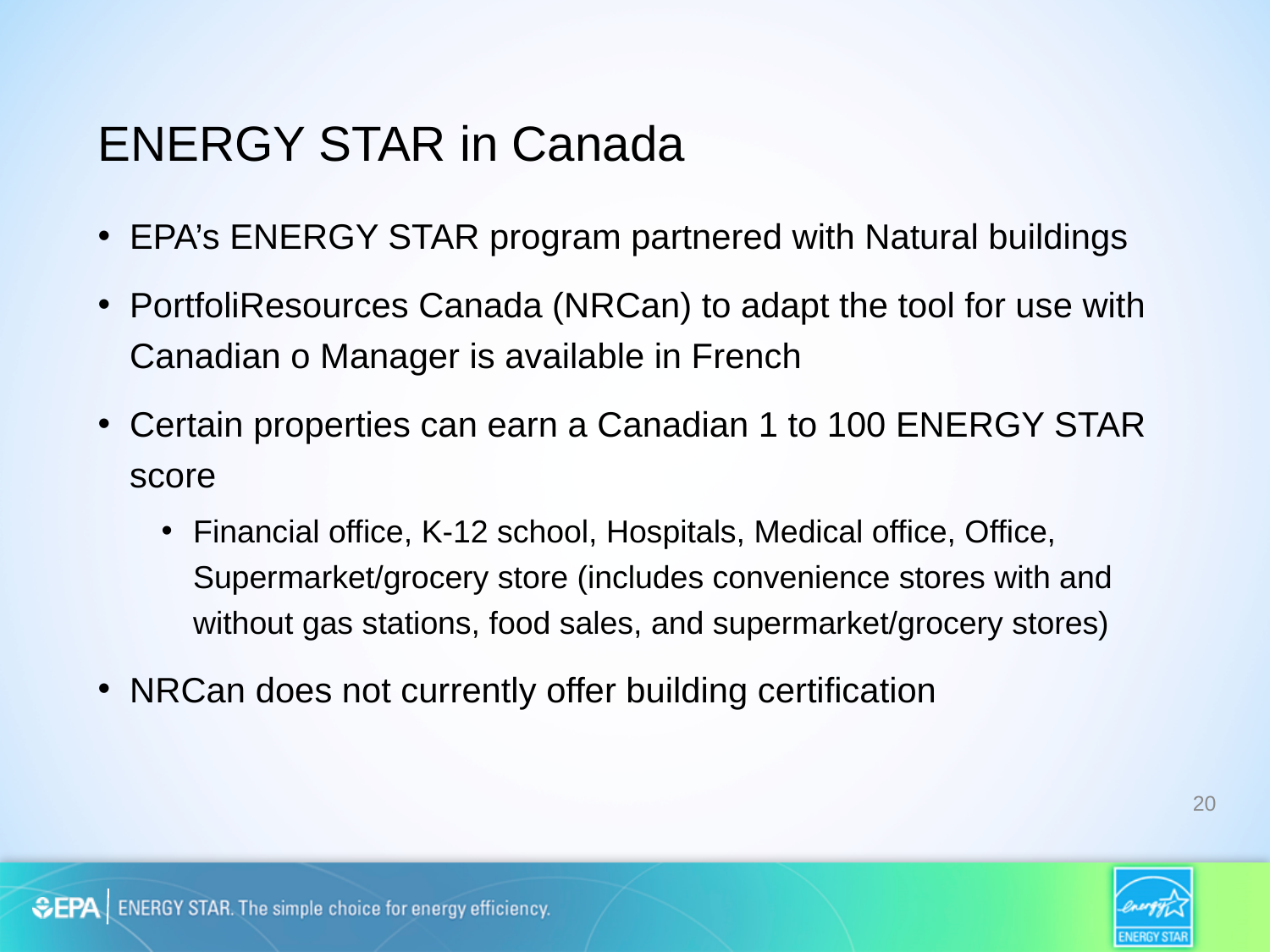

# ENERGY STAR in Canada
EPA’s ENERGY STAR program partnered with Natural buildings
PortfoliResources Canada (NRCan) to adapt the tool for use with Canadian o Manager is available in French
Certain properties can earn a Canadian 1 to 100 ENERGY STAR score
Financial office, K-12 school, Hospitals, Medical office, Office, Supermarket/grocery store (includes convenience stores with and without gas stations, food sales, and supermarket/grocery stores)
NRCan does not currently offer building certification

20